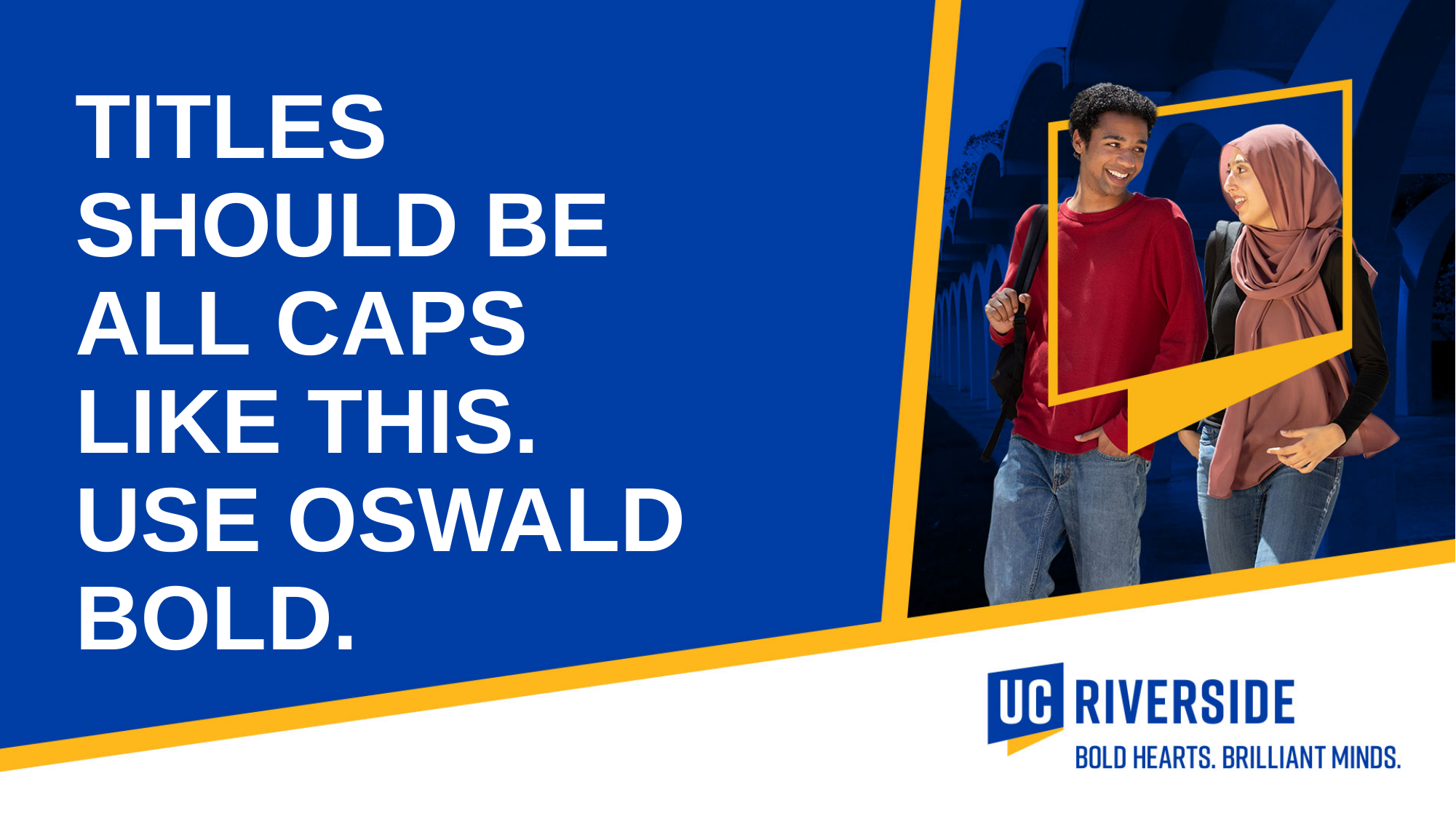

TITLES SHOULD BE ALL CAPS LIKE THIS. USE OSWALD BOLD.